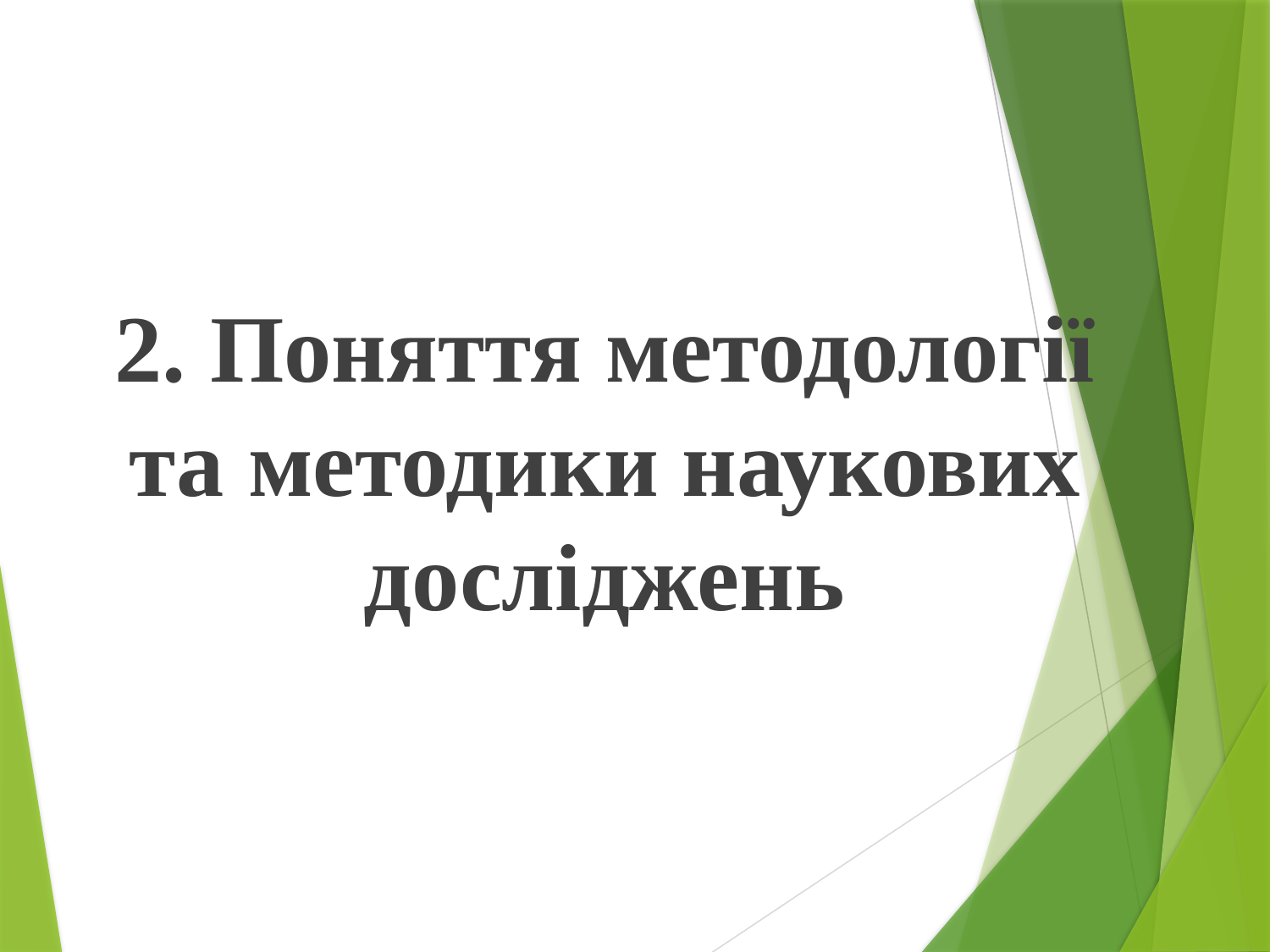

2. Поняття методології та методики наукових досліджень